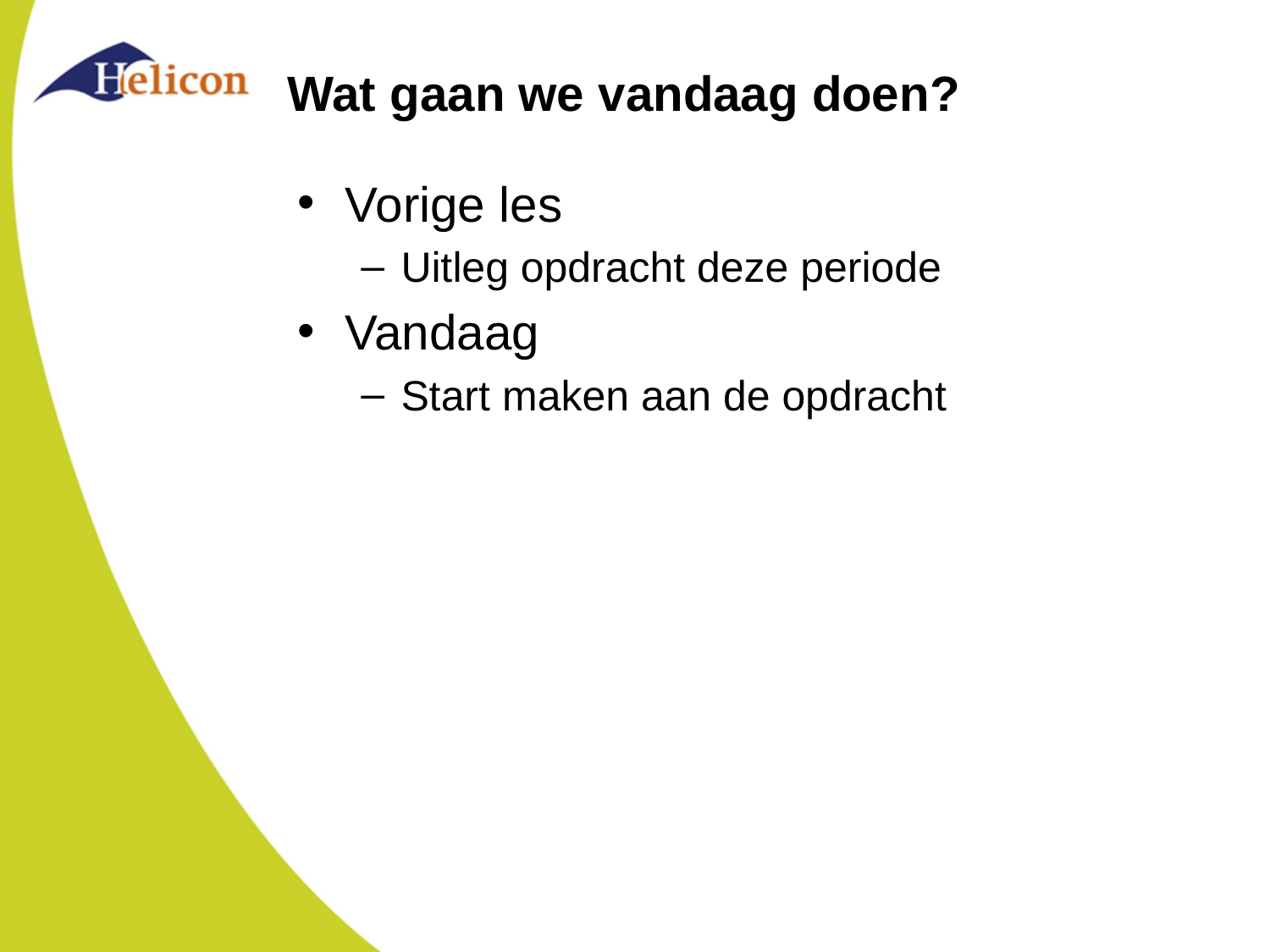

# Wat gaan we vandaag doen?
Vorige les
Uitleg opdracht deze periode
Vandaag
Start maken aan de opdracht